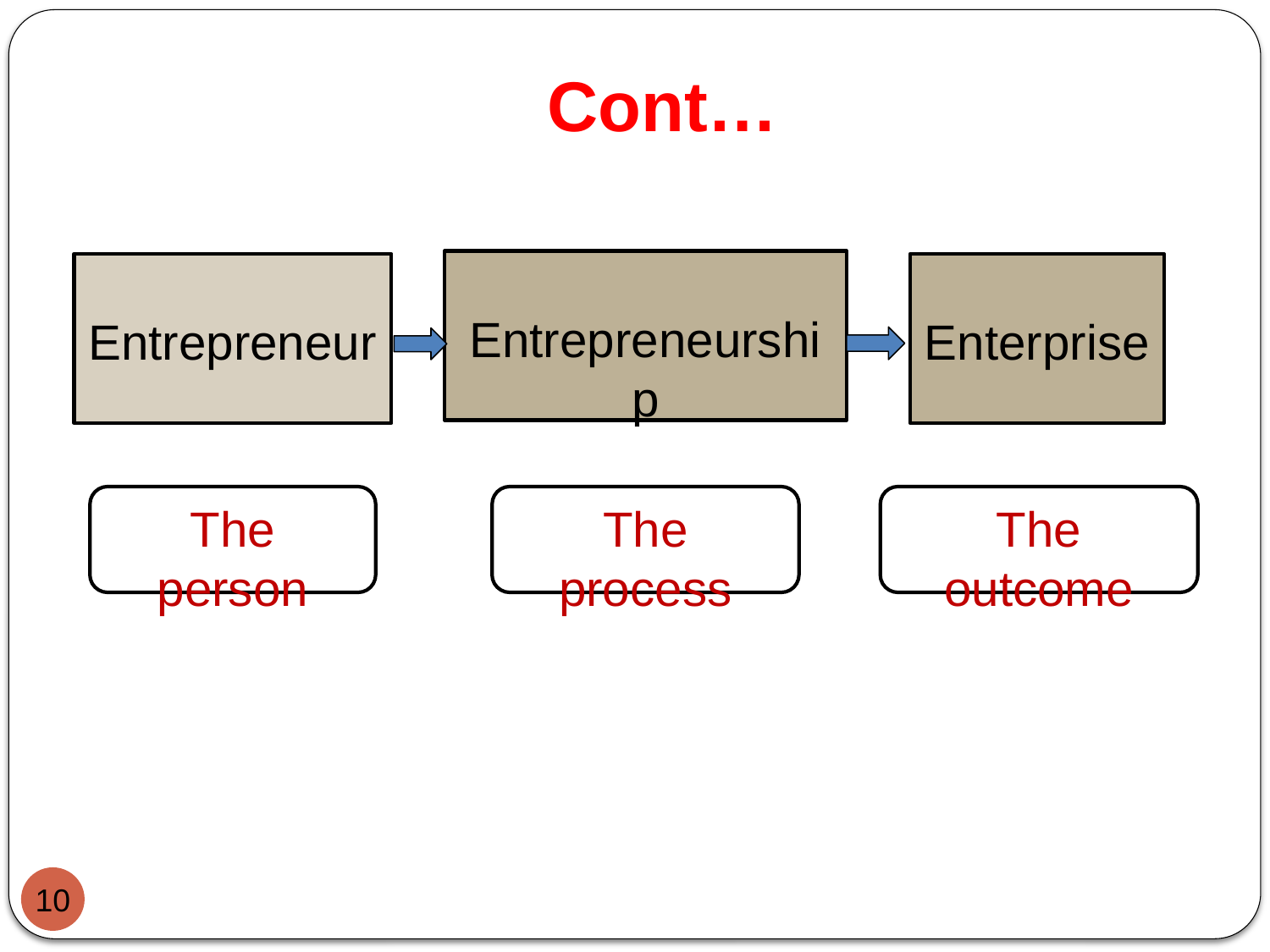

# Cont…

Entrepreneurship

Entrepreneur

Enterprise

The person
The process
The outcome
10